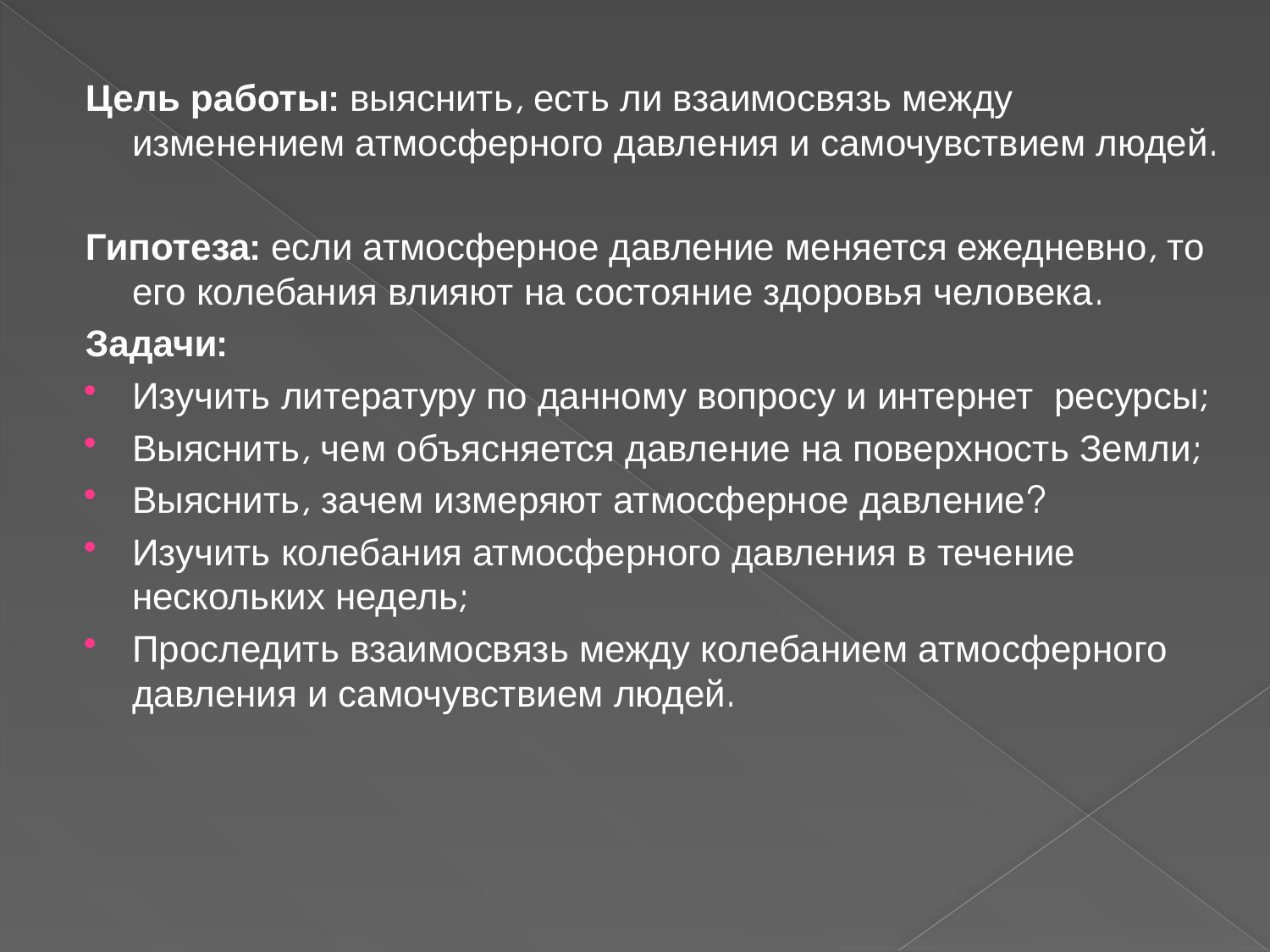

Цель работы: выяснить, есть ли взаимосвязь между изменением атмосферного давления и самочувствием людей.

Гипотеза: если атмосферное давление меняется ежедневно, то его колебания влияют на состояние здоровья человека.
Задачи:
Изучить литературу по данному вопросу и интернет  ресурсы;
Выяснить, чем объясняется давление на поверхность Земли;
Выяснить, зачем измеряют атмосферное давление?
Изучить колебания атмосферного давления в течение нескольких недель;
Проследить взаимосвязь между колебанием атмосферного давления и самочувствием людей.